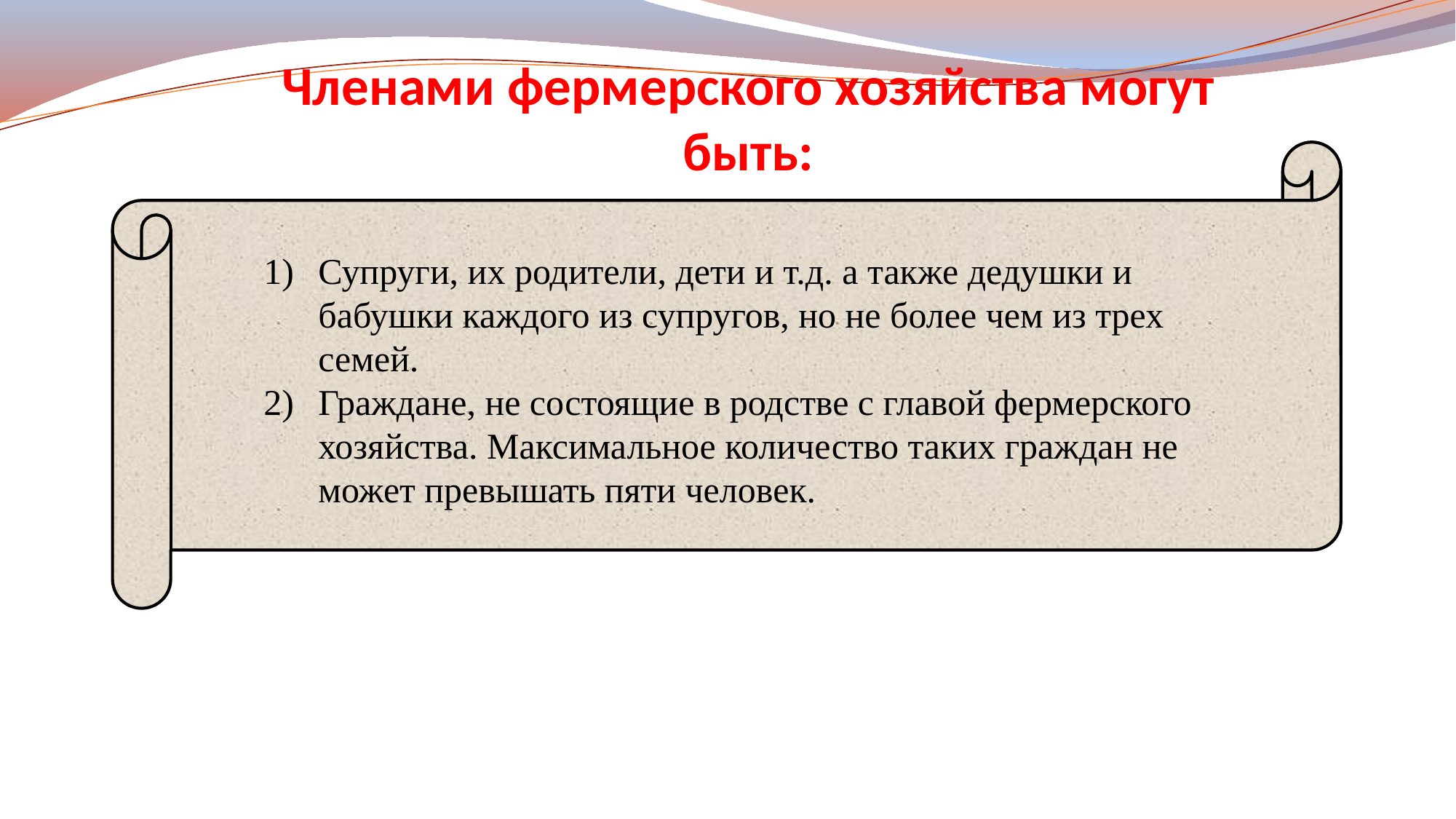

Членами фермерского хозяйства могут быть:

Супруги, их родители, дети и т.д. а также дедушки и бабушки каждого из супругов, но не более чем из трех семей.
Граждане, не состоящие в родстве с главой фермерского хозяйства. Максимальное количество таких граждан не может превышать пяти человек.